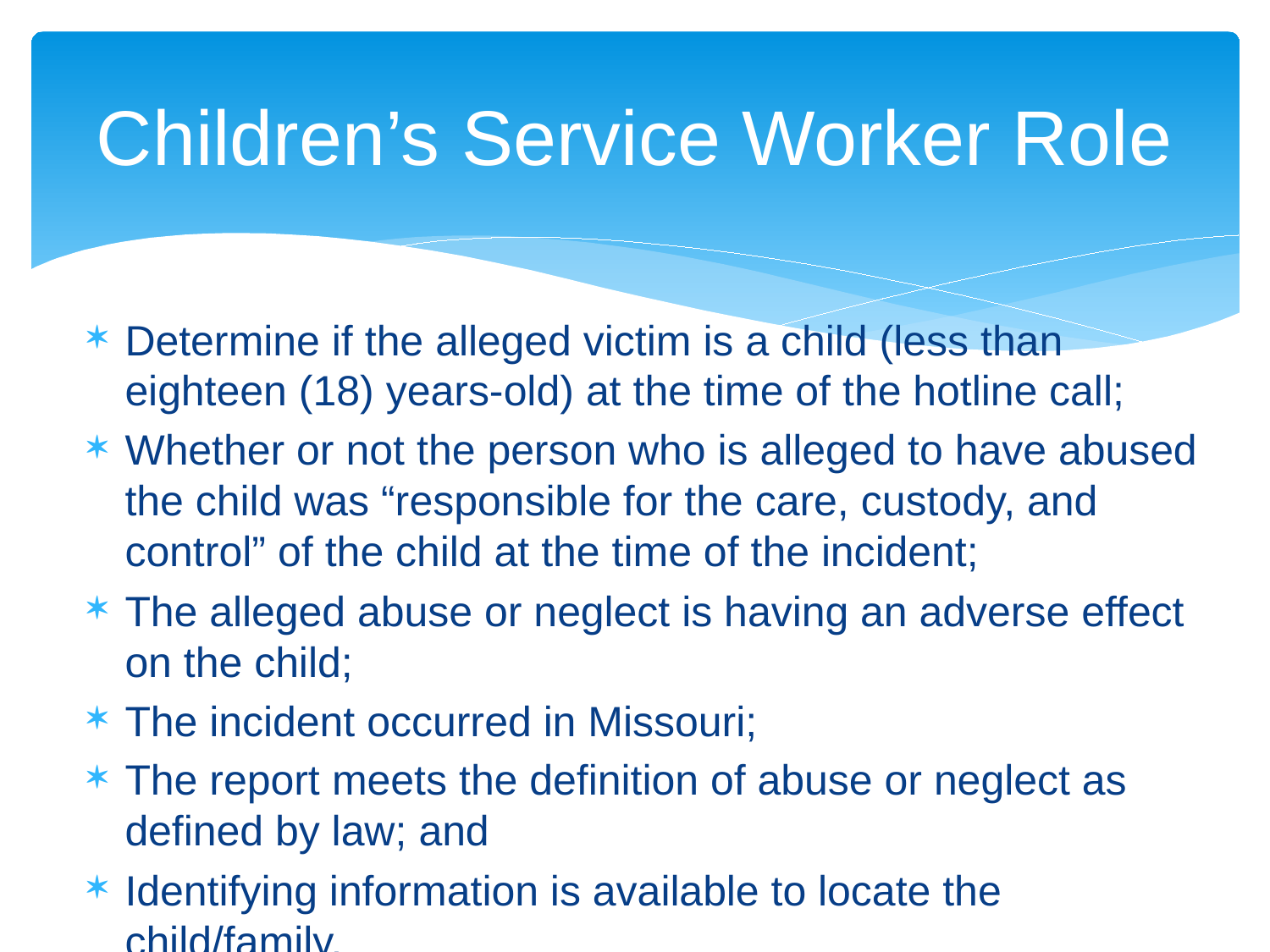

# Children’s Service Worker Role
Determine if the alleged victim is a child (less than eighteen (18) years-old) at the time of the hotline call;
Whether or not the person who is alleged to have abused the child was “responsible for the care, custody, and control” of the child at the time of the incident;
The alleged abuse or neglect is having an adverse effect on the child;
The incident occurred in Missouri;
The report meets the definition of abuse or neglect as defined by law; and
Identifying information is available to locate the child/family.